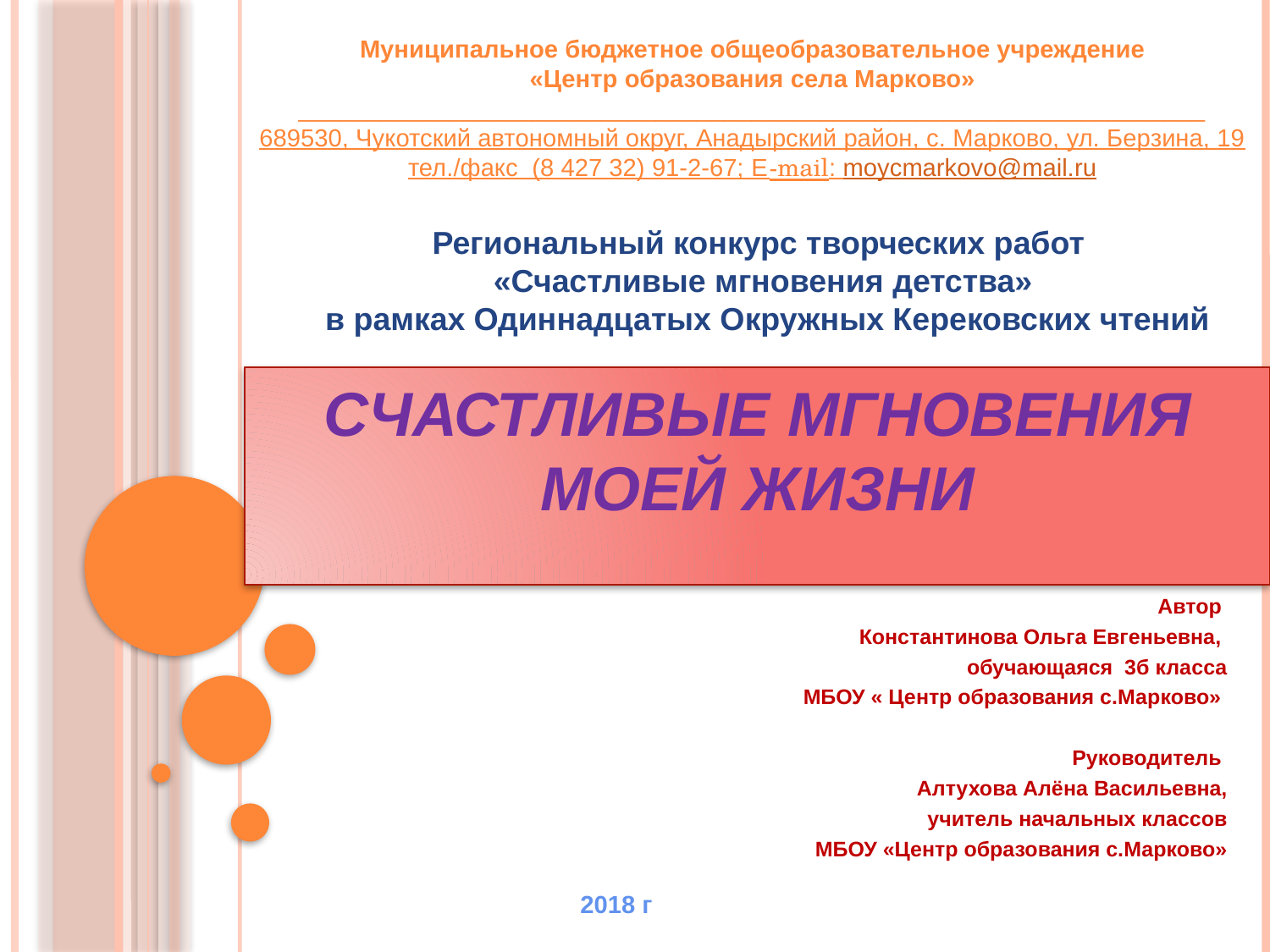

Муниципальное бюджетное общеобразовательное учреждение
«Центр образования села Марково» __________________________________________________________________
689530, Чукотский автономный округ, Анадырский район, с. Марково, ул. Берзина, 19
тел./факс  (8 427 32) 91-2-67; E-mail: moycmarkovo@mail.ru

Региональный конкурс творческих работ
«Счастливые мгновения детства»
 в рамках Одиннадцатых Окружных Керековских чтений

# Счастливые мгновения моей жизни

Автор
Константинова Ольга Евгеньевна,
обучающаяся  3б класса
 МБОУ « Центр образования с.Марково»

Руководитель
 Алтухова Алёна Васильевна,
учитель начальных классов
 МБОУ «Центр образования с.Марково»

2017 год

2018 г